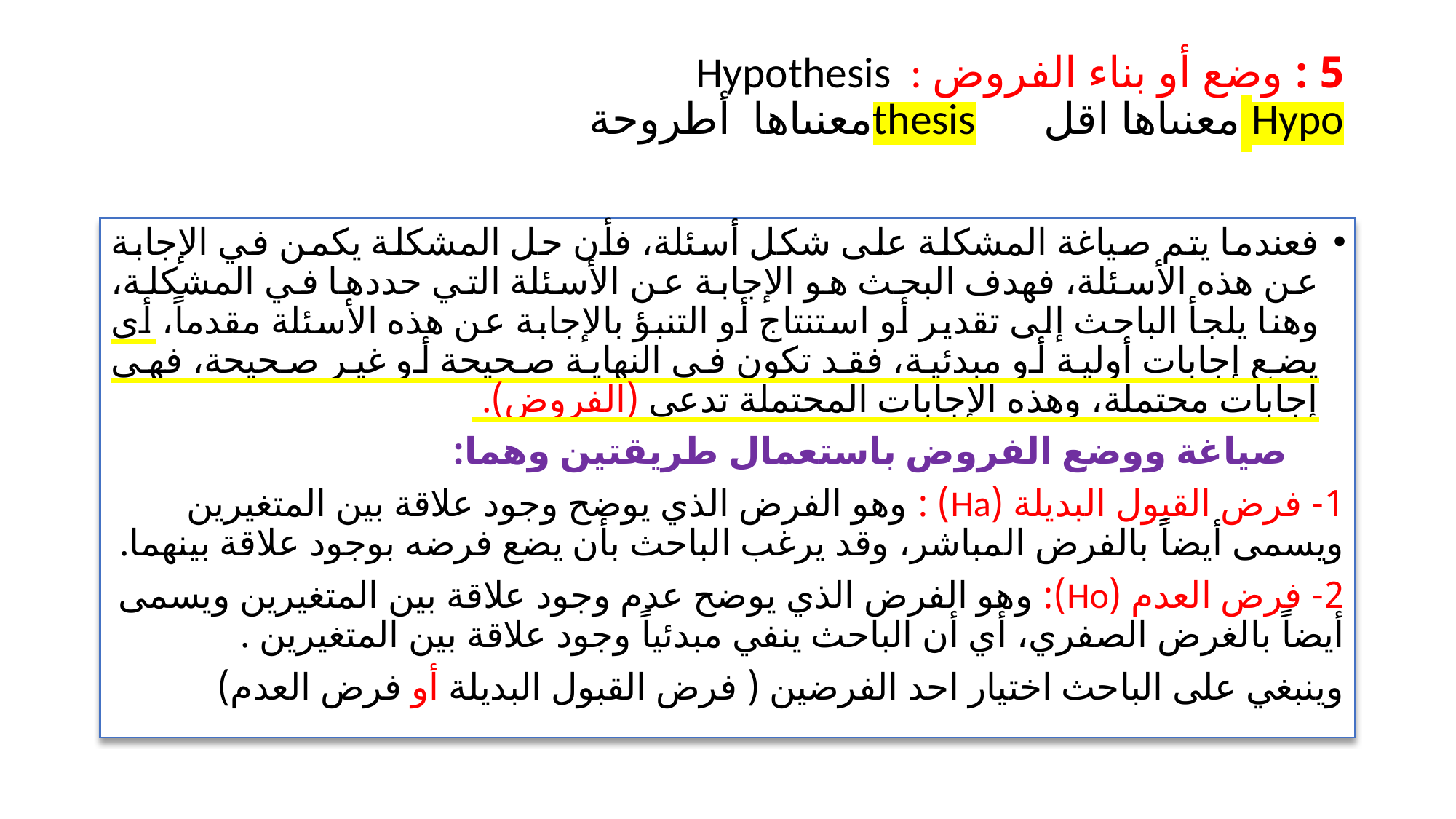

# 5 : وضع أو بناء الفروضHypothesis  : Hypo معنىاها اقل      thesisمعنىاها  أطروحة
فعندما يتم صياغة المشكلة على شكل أسئلة، فأن حل المشكلة يكمن في الإجابة عن هذه الأسئلة، فهدف البحث هو الإجابة عن الأسئلة التي حددها في المشكلة، وهنا يلجأ الباحث إلى تقدير أو استنتاج أو التنبؤ بالإجابة عن هذه الأسئلة مقدماً، أي يضع إجابات أولية أو مبدئية، فقد تكون في النهاية صحيحة أو غير صحيحة، فهي إجابات محتملة، وهذه الإجابات المحتملة تدعى (الفروض).
      صياغة ووضع الفروض باستعمال طريقتين وهما:
1- فرض القبول البديلة (Ha) : وهو الفرض الذي يوضح وجود علاقة بين المتغيرين ويسمى أيضاً بالفرض المباشر، وقد يرغب الباحث بأن يضع فرضه بوجود علاقة بينهما.
2- فرض العدم (Ho): وهو الفرض الذي يوضح عدم وجود علاقة بين المتغيرين ويسمى أيضاً بالغرض الصفري، أي أن الباحث ينفي مبدئياً وجود علاقة بين المتغيرين .
وينبغي على الباحث اختيار احد الفرضين ( فرض القبول البديلة أو فرض العدم)